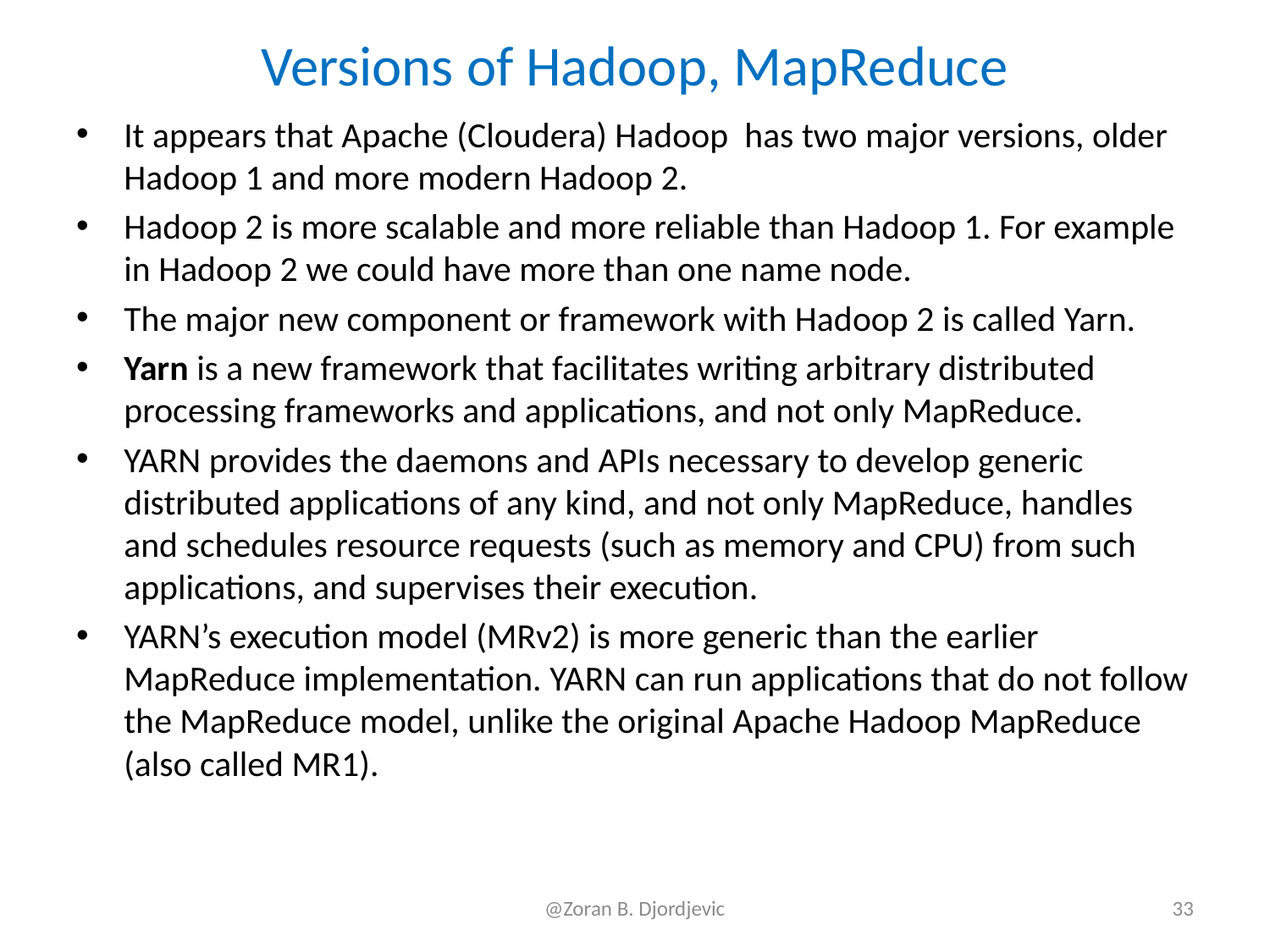

# Versions of Hadoop, MapReduce
It appears that Apache (Cloudera) Hadoop  has two major versions, older Hadoop 1 and more modern Hadoop 2.
Hadoop 2 is more scalable and more reliable than Hadoop 1. For example in Hadoop 2 we could have more than one name node.
The major new component or framework with Hadoop 2 is called Yarn.
Yarn is a new framework that facilitates writing arbitrary distributed processing frameworks and applications, and not only MapReduce.
YARN provides the daemons and APIs necessary to develop generic distributed applications of any kind, and not only MapReduce, handles and schedules resource requests (such as memory and CPU) from such applications, and supervises their execution.
YARN’s execution model (MRv2) is more generic than the earlier MapReduce implementation. YARN can run applications that do not follow the MapReduce model, unlike the original Apache Hadoop MapReduce (also called MR1).

@Zoran B. Djordjevic
33